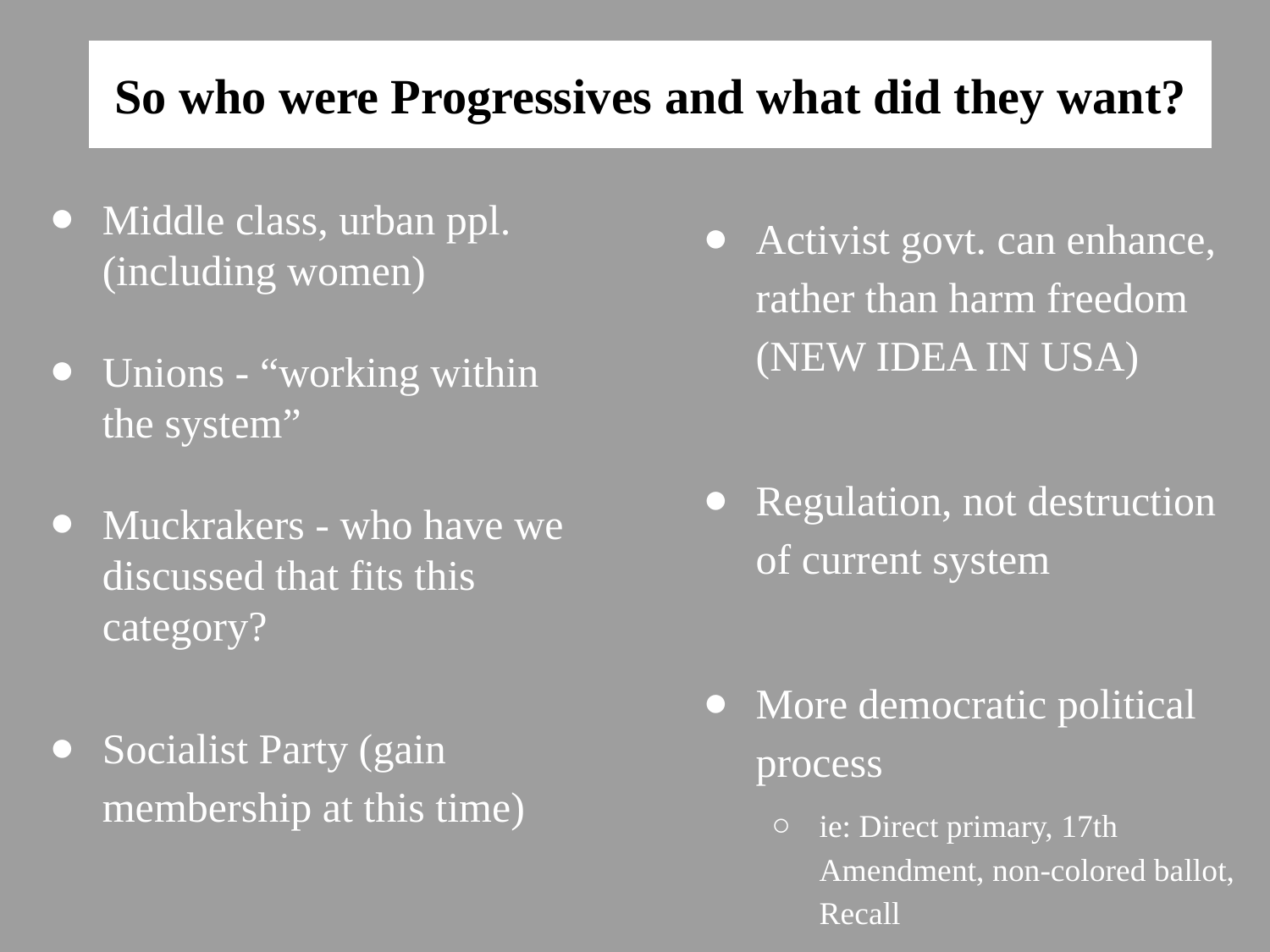

# So who were Progressives and what did they want?
Middle class, urban ppl. (including women)

Unions - “working within the system”

Muckrakers - who have we discussed that fits this category?

Socialist Party (gain membership at this time)

Activist govt. can enhance, rather than harm freedom (NEW IDEA IN USA)

Regulation, not destruction of current system

More democratic political process
ie: Direct primary, 17th Amendment, non-colored ballot, Recall